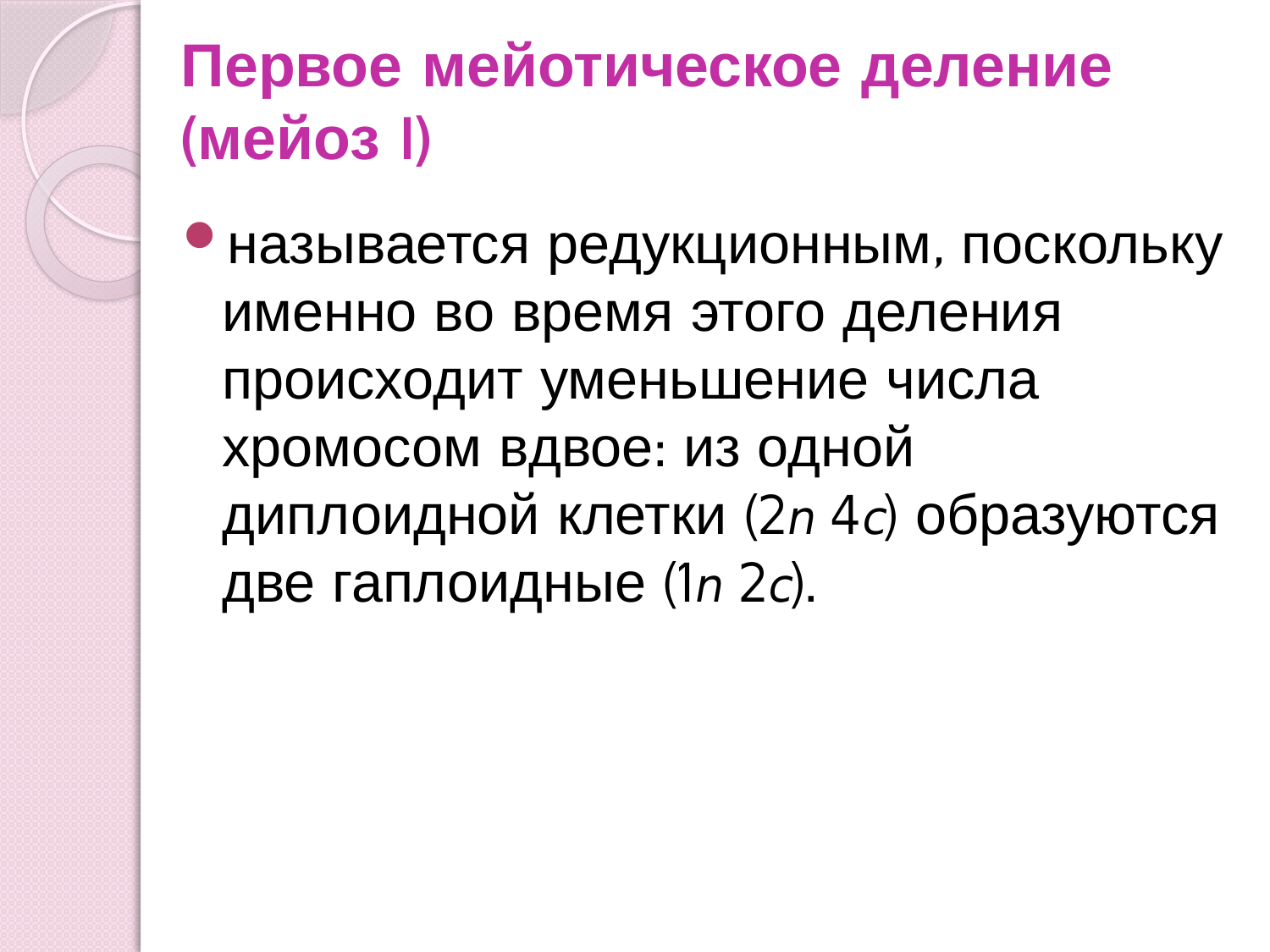

# Первое мейотическое деление (мейоз I)
называется редукционным, поскольку именно во время этого деления происходит уменьшение числа хромосом вдвое: из одной диплоидной клетки (2n 4c) образуются две гаплоидные (1n 2c).